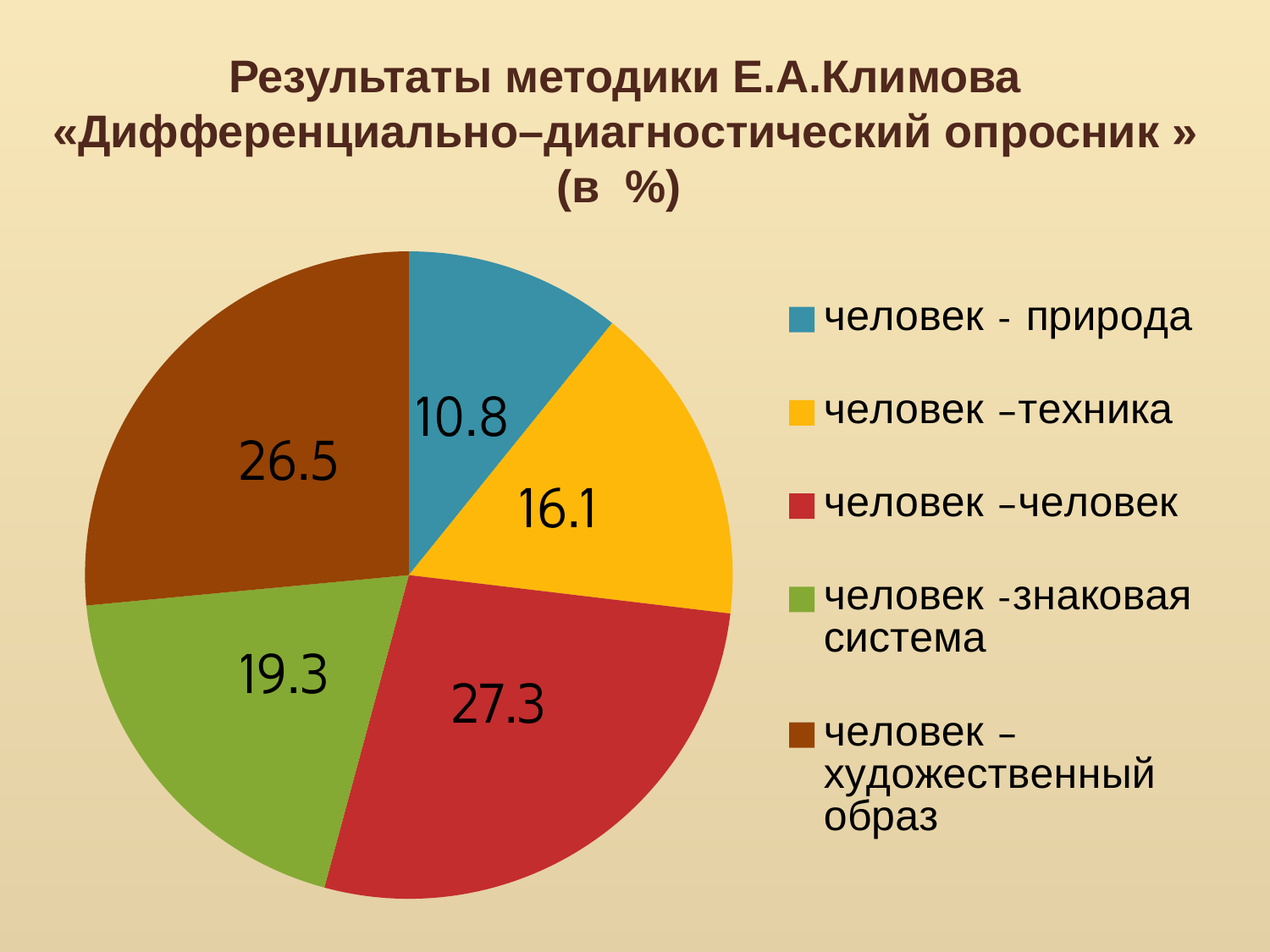

# Результаты методики Е.А.Климова «Дифференциально–диагностический опросник » (в  %)

### Chart

| Category | Столбец1 |
|---|---|
| человек - природа | 10.8 |
| человек –техника | 16.1 |
| человек –человек | 27.3 |
| человек -знаковая система | 19.3 |
| человек –художественный образ | 26.5 |